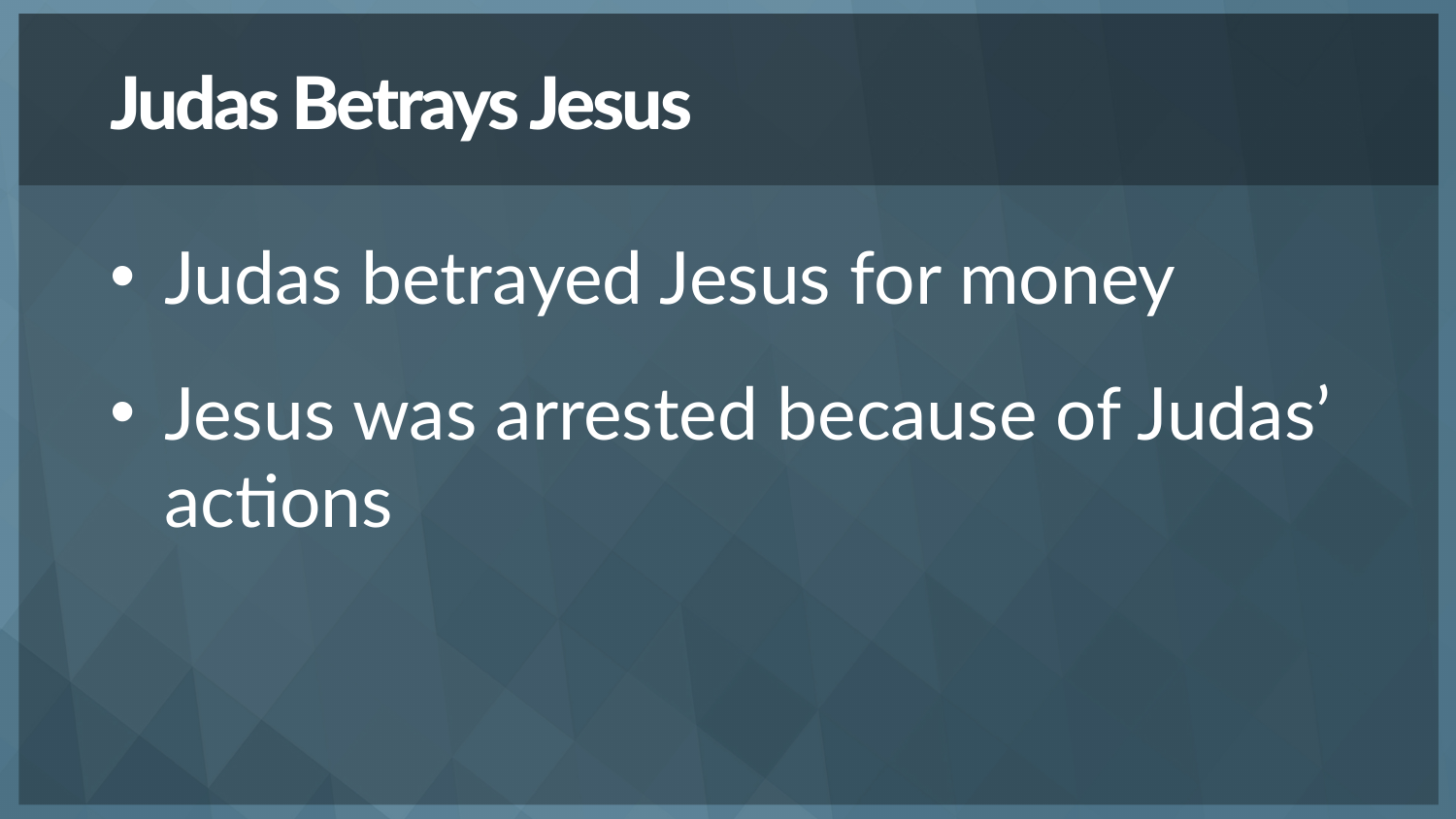

# Judas Betrays Jesus
Judas betrayed Jesus for money
Jesus was arrested because of Judas’ actions